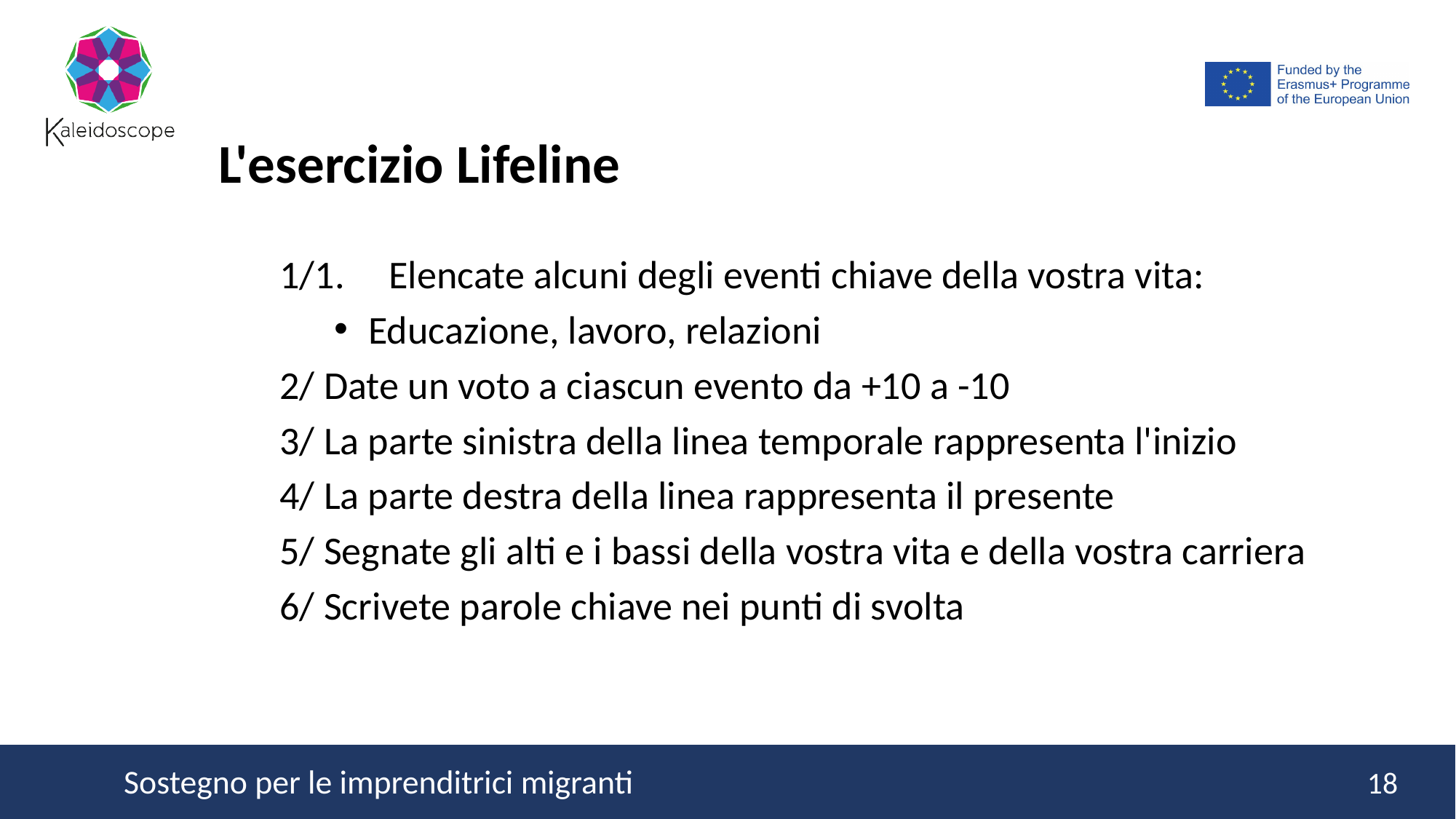

L'esercizio Lifeline
1/1.	Elencate alcuni degli eventi chiave della vostra vita:
Educazione, lavoro, relazioni
2/ Date un voto a ciascun evento da +10 a -10
3/ La parte sinistra della linea temporale rappresenta l'inizio
4/ La parte destra della linea rappresenta il presente
5/ Segnate gli alti e i bassi della vostra vita e della vostra carriera
6/ Scrivete parole chiave nei punti di svolta
18